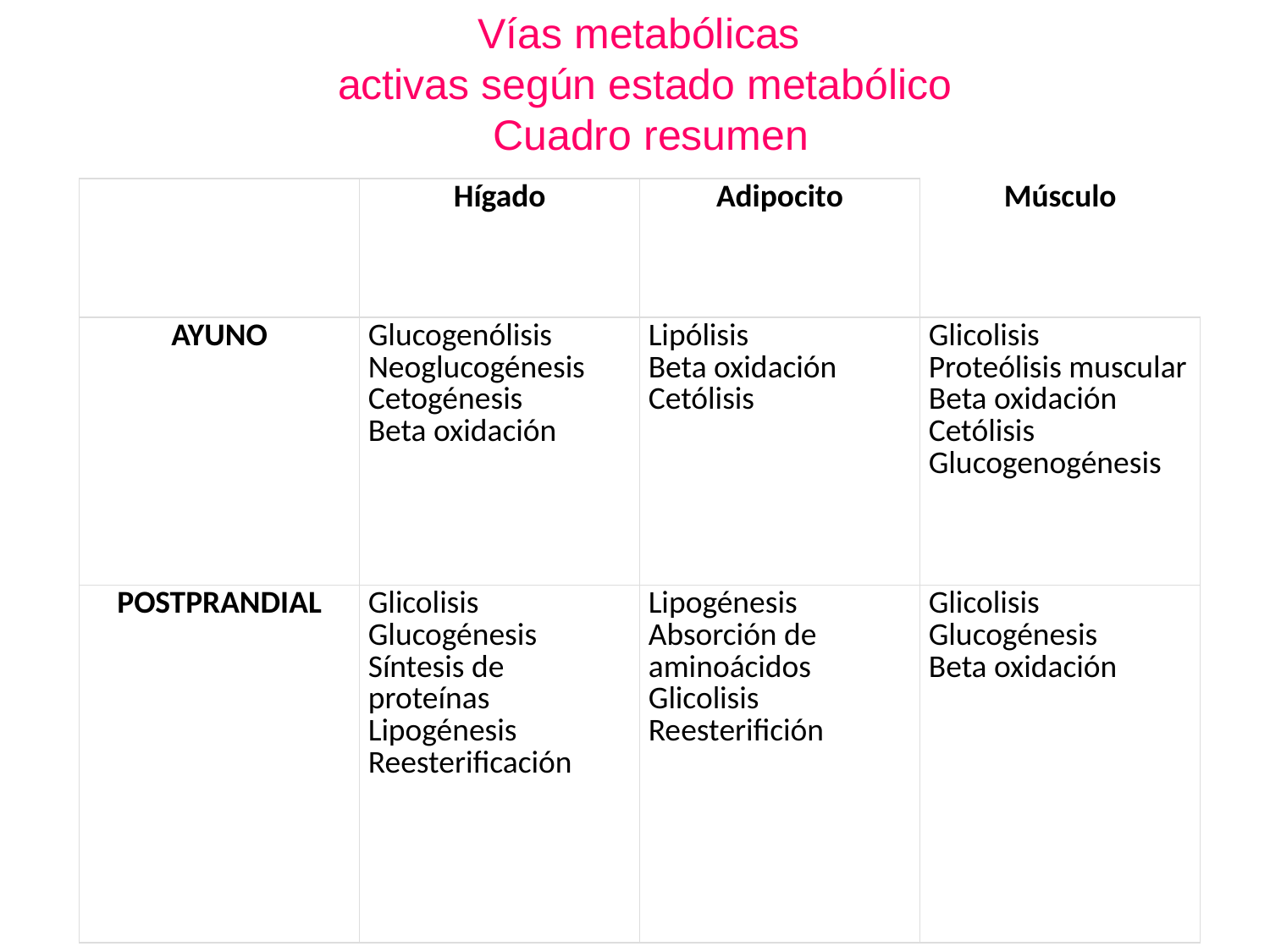

Vías metabólicas
activas según estado metabólico
 Cuadro resumen
Cuadro resumen de vías metabólicas activas según estado metabólico.
|  | Hígado | Adipocito | Músculo |
| --- | --- | --- | --- |
| AYUNO | Glucogenólisis Neoglucogénesis Cetogénesis Beta oxidación | Lipólisis Beta oxidación Cetólisis | Glicolisis Proteólisis muscular Beta oxidación Cetólisis Glucogenogénesis |
| POSTPRANDIAL | Glicolisis Glucogénesis Síntesis de proteínas Lipogénesis Reesterificación | Lipogénesis Absorción de aminoácidos Glicolisis Reesterifición | Glicolisis Glucogénesis Beta oxidación |